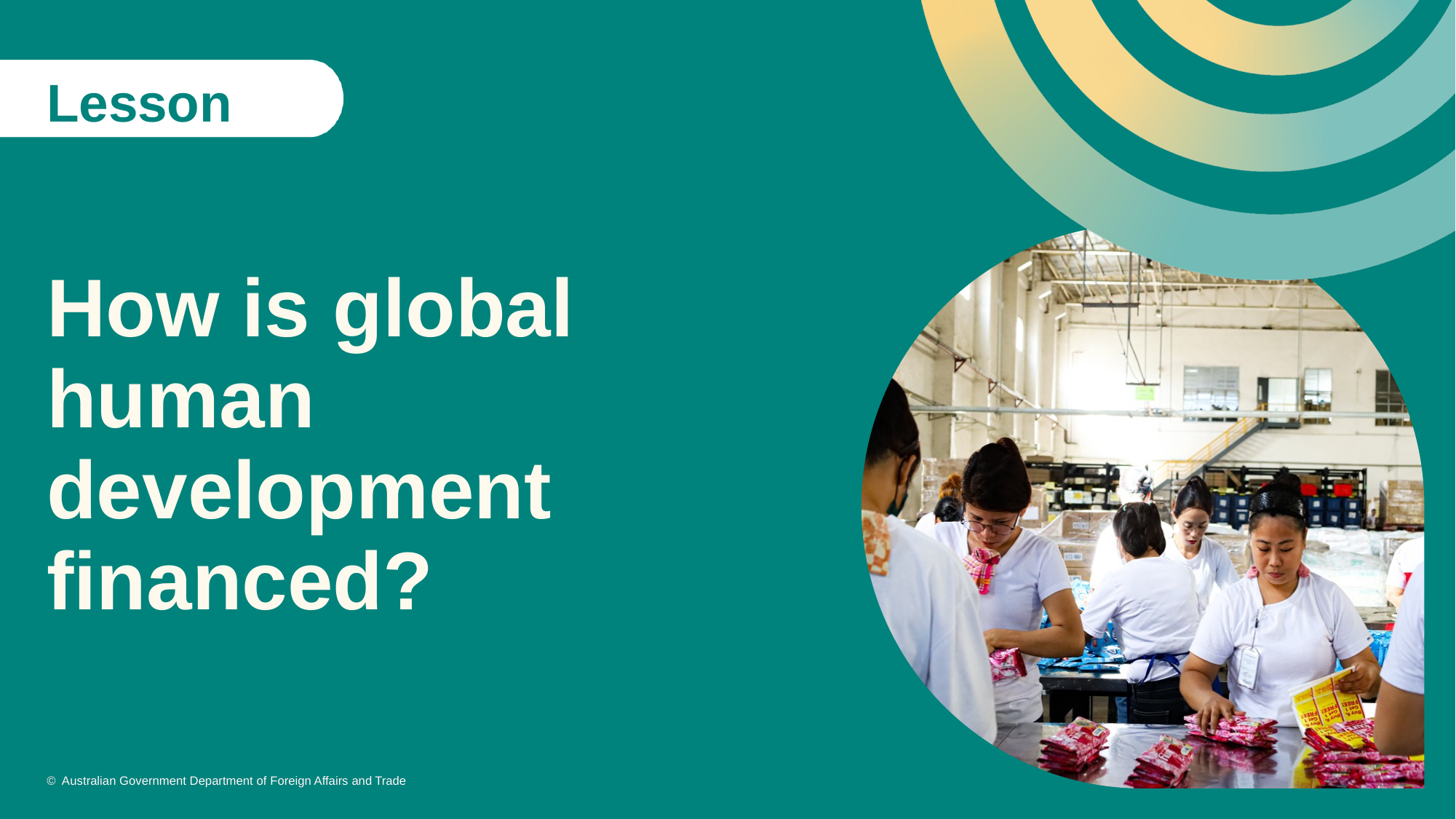

Lesson 1
# How is global human development financed?